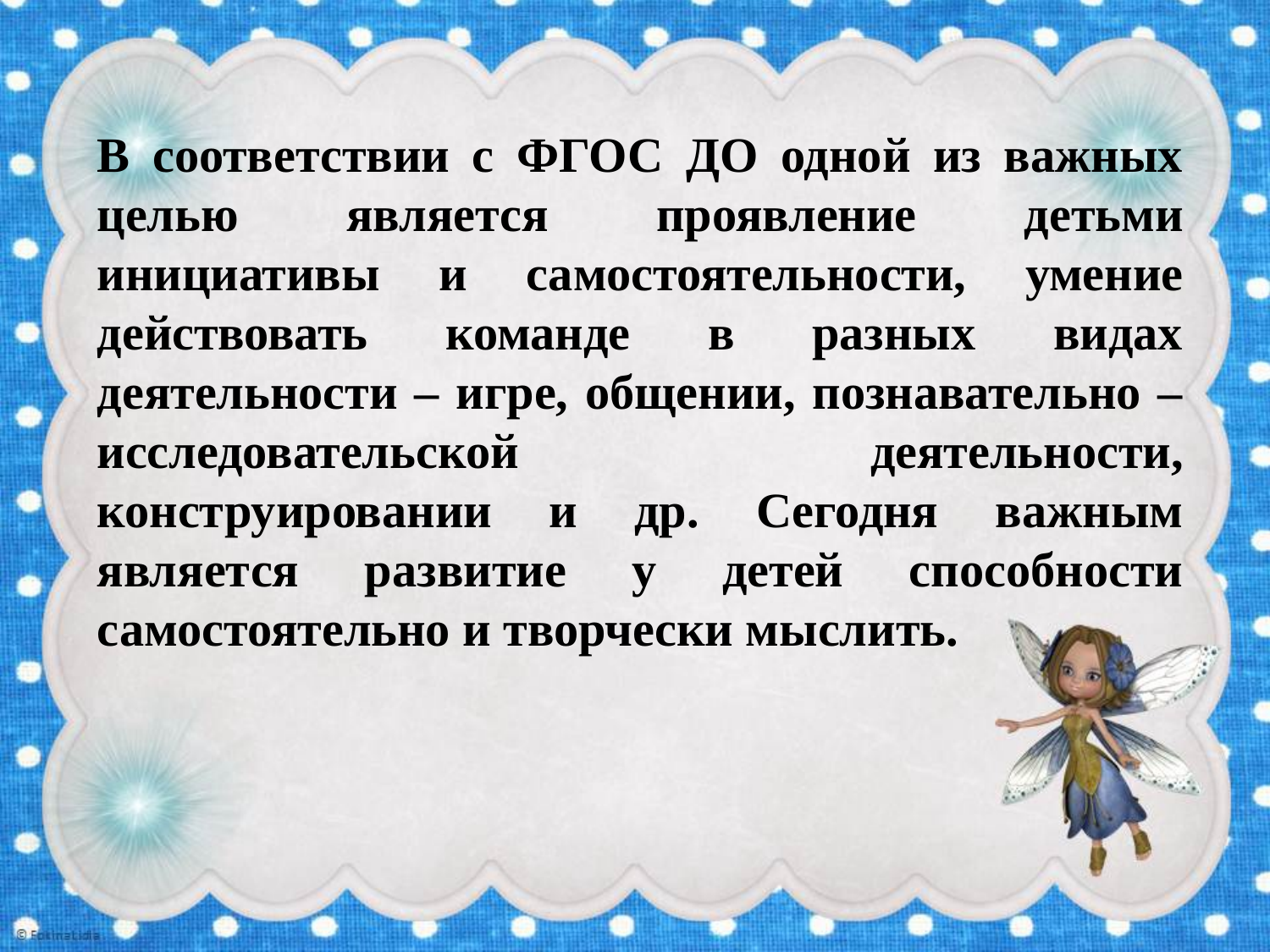

В соответствии с ФГОС ДО одной из важных целью является проявление детьми инициативы и самостоятельности, умение действовать команде в разных видах деятельности – игре, общении, познавательно – исследовательской деятельности, конструировании и др. Сегодня важным является развитие у детей способности самостоятельно и творчески мыслить.